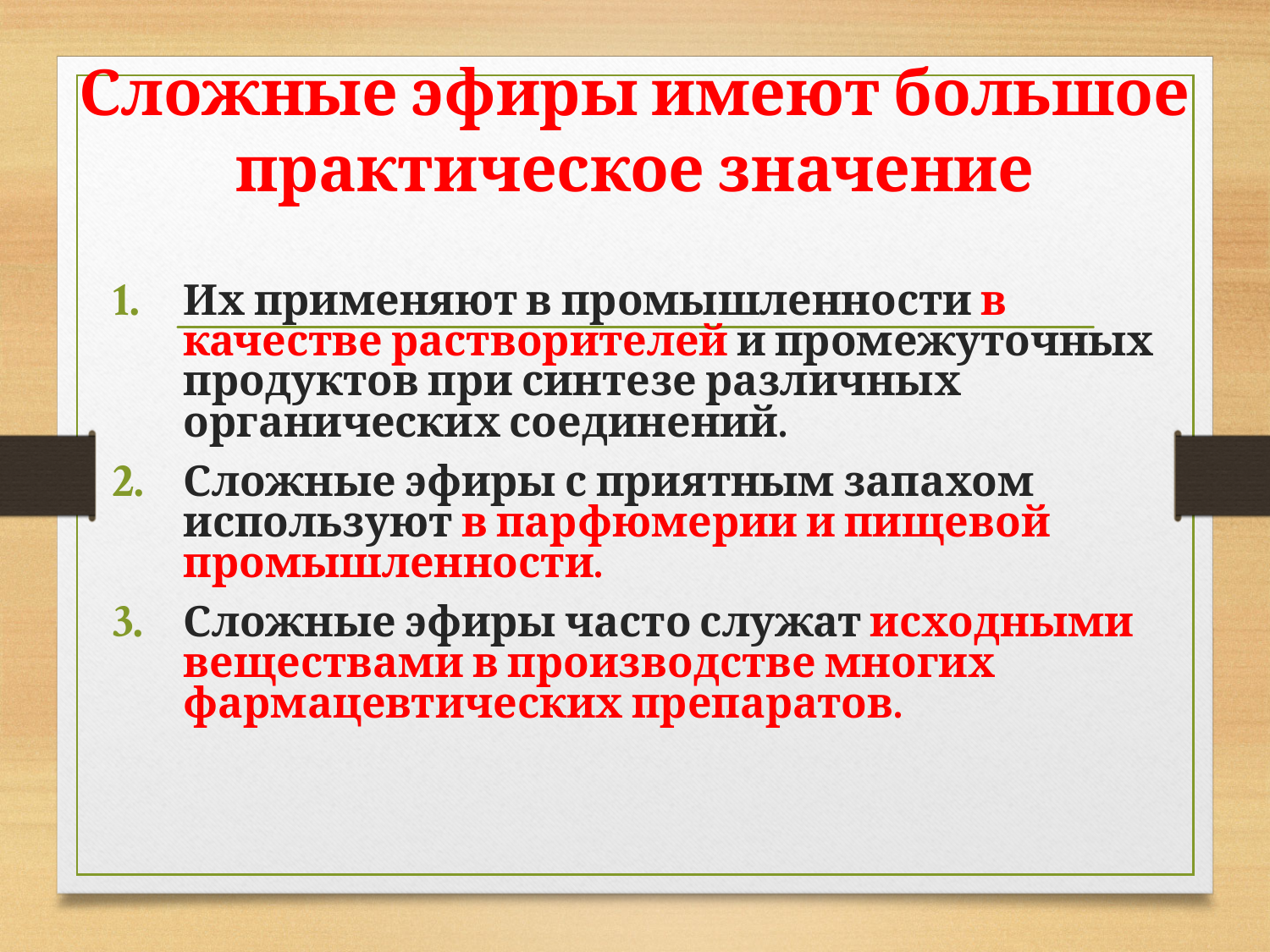

# Сложные эфиры имеют большое практическое значение
Их применяют в промышленности в качестве растворителей и промежуточных продуктов при синтезе различных органических соединений.
Сложные эфиры с приятным запахом используют в парфюмерии и пищевой промышленности.
Сложные эфиры часто служат исходными веществами в производстве многих фармацевтических препаратов.